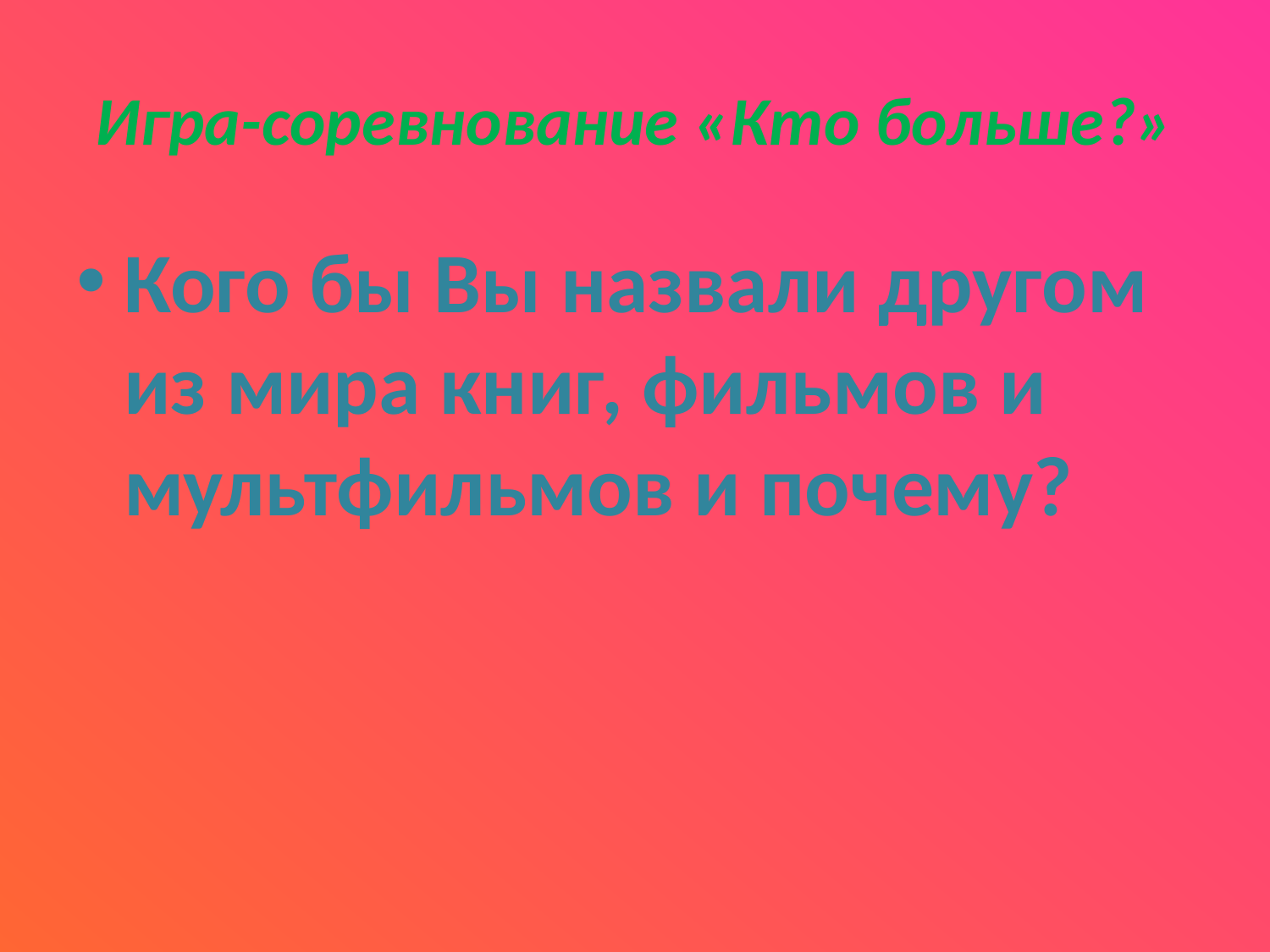

# Игра-соревнование «Кто больше?»
Кого бы Вы назвали другом из мира книг, фильмов и мультфильмов и почему?